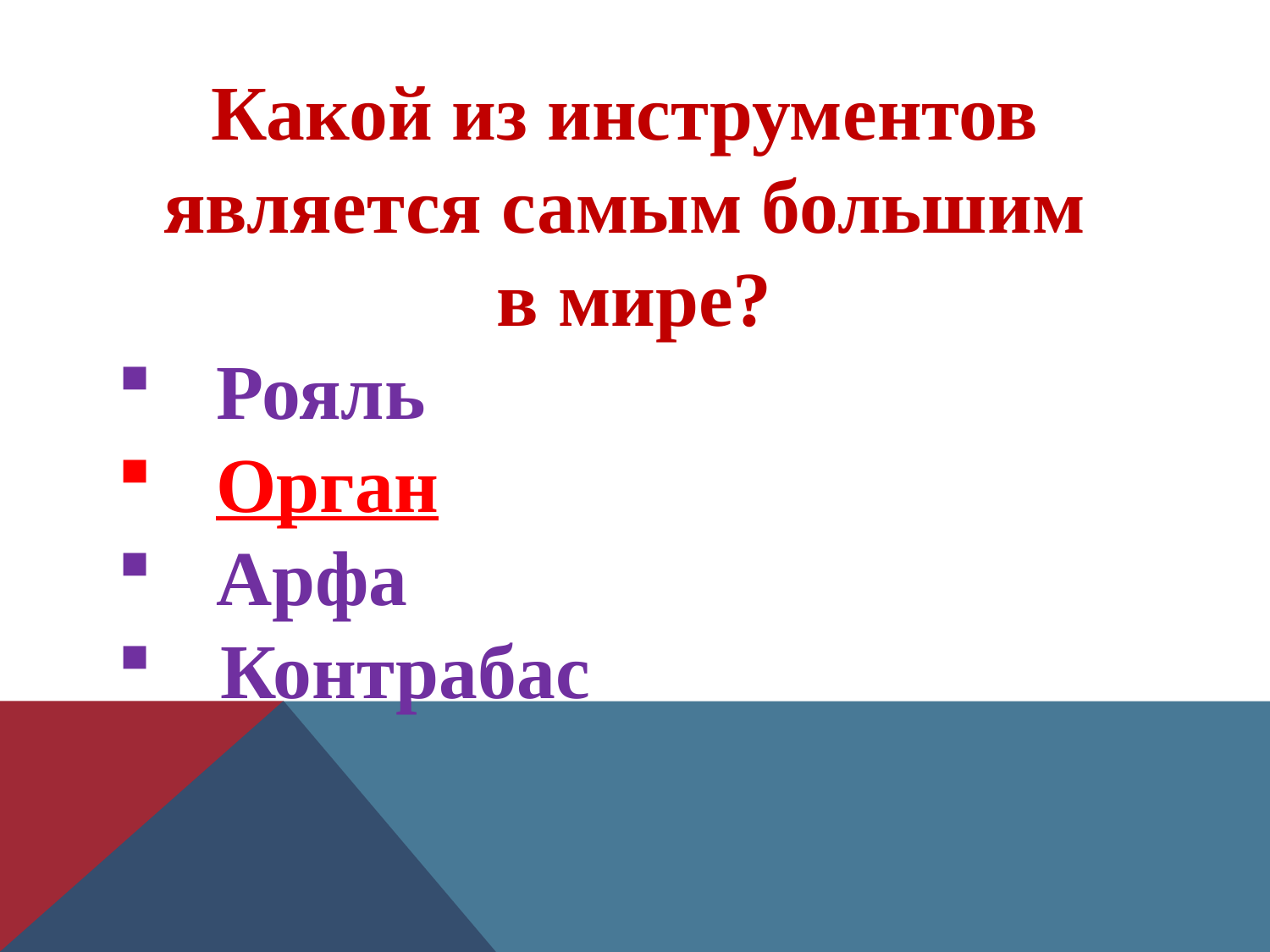

Какой из инструментов является самым большим
 в мире?
 Рояль
 Орган
 Арфа
Контрабас